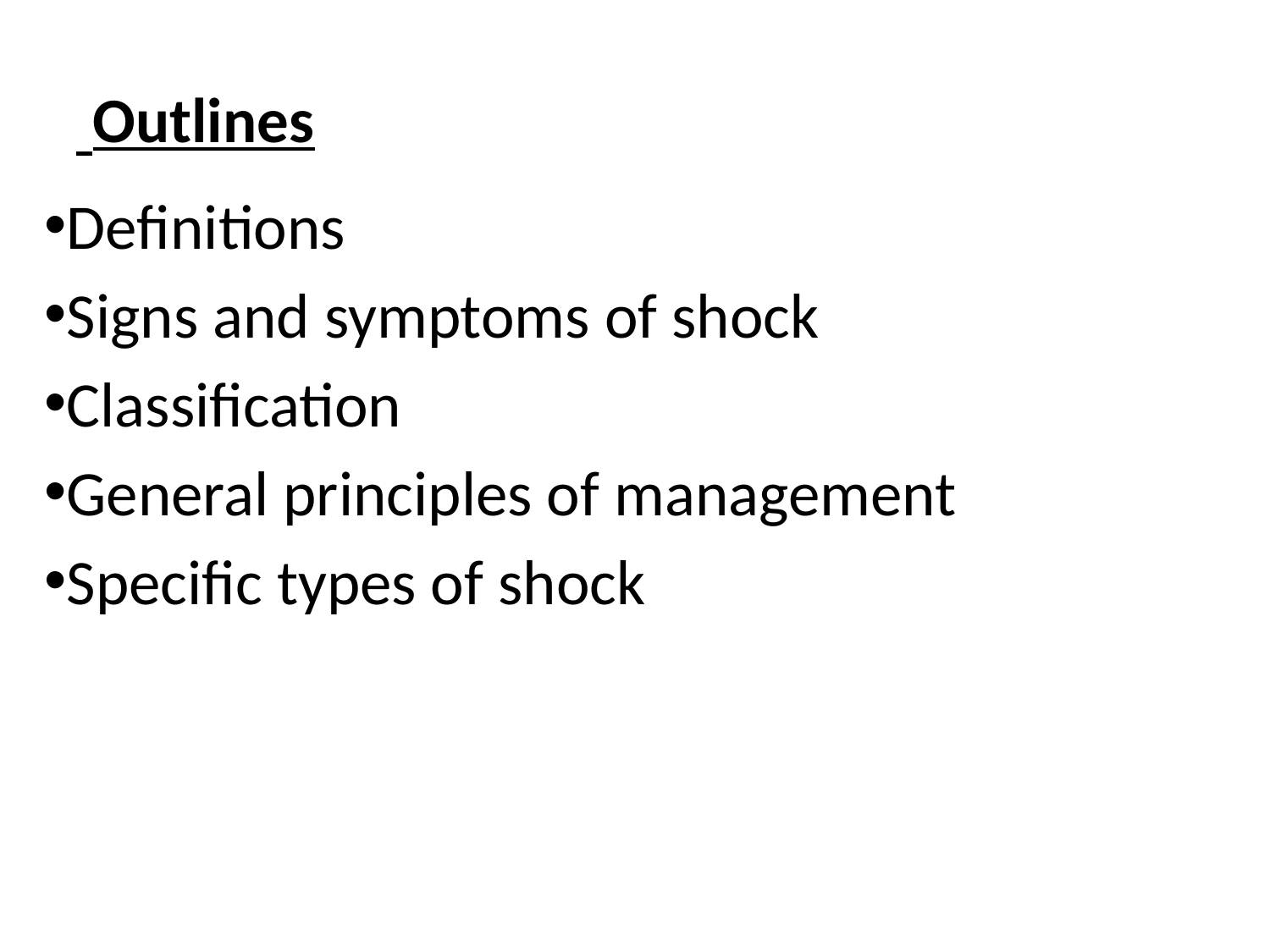

# Outlines
Definitions
Signs and symptoms of shock
Classification
General principles of management
Specific types of shock